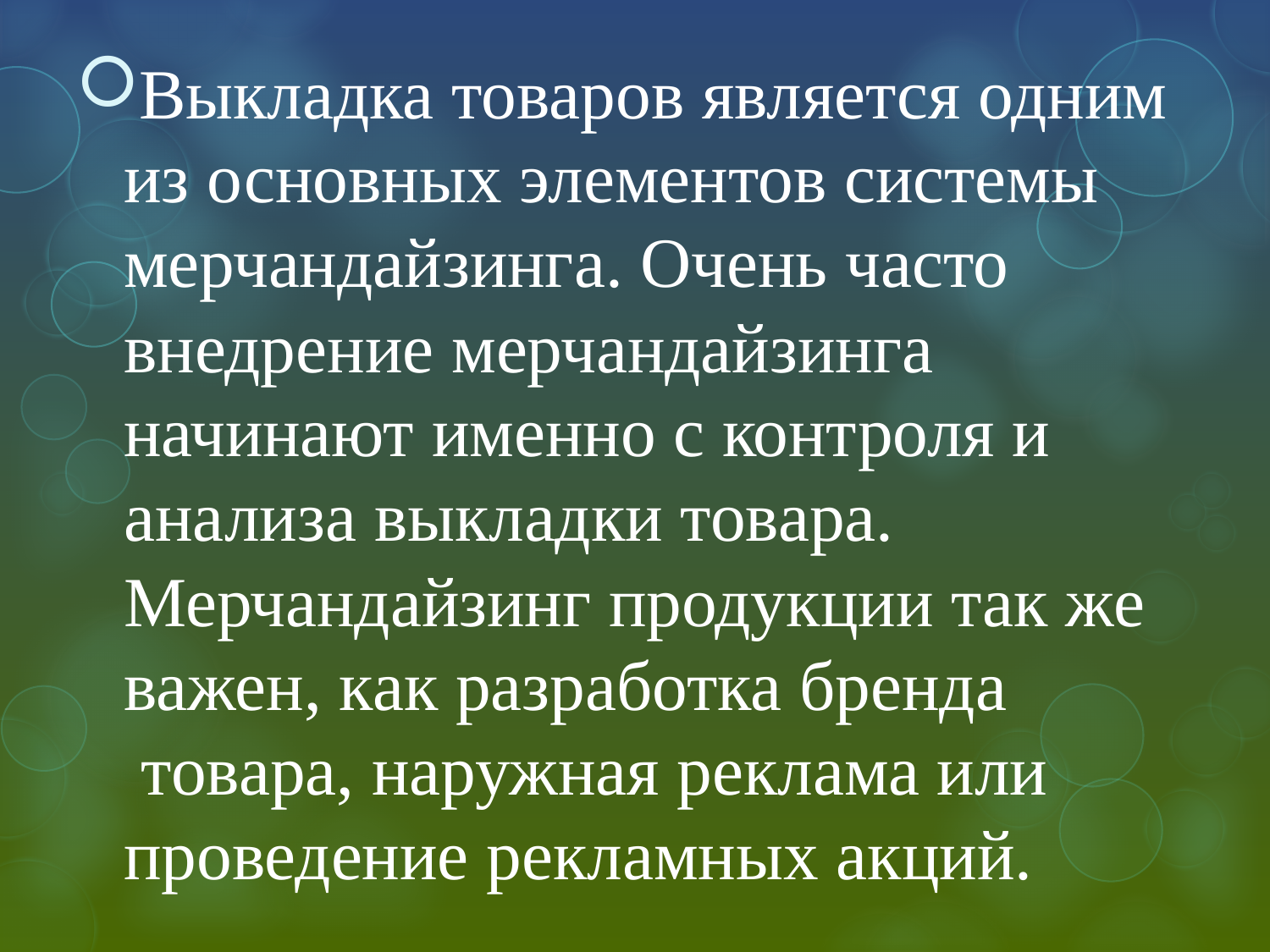

Выкладка товаров является одним из основных элементов системы мерчандайзинга. Очень часто внедрение мерчандайзинга начинают именно с контроля и анализа выкладки товара. Мерчандайзинг продукции так же важен, как разработка бренда  товара, наружная реклама или проведение рекламных акций.